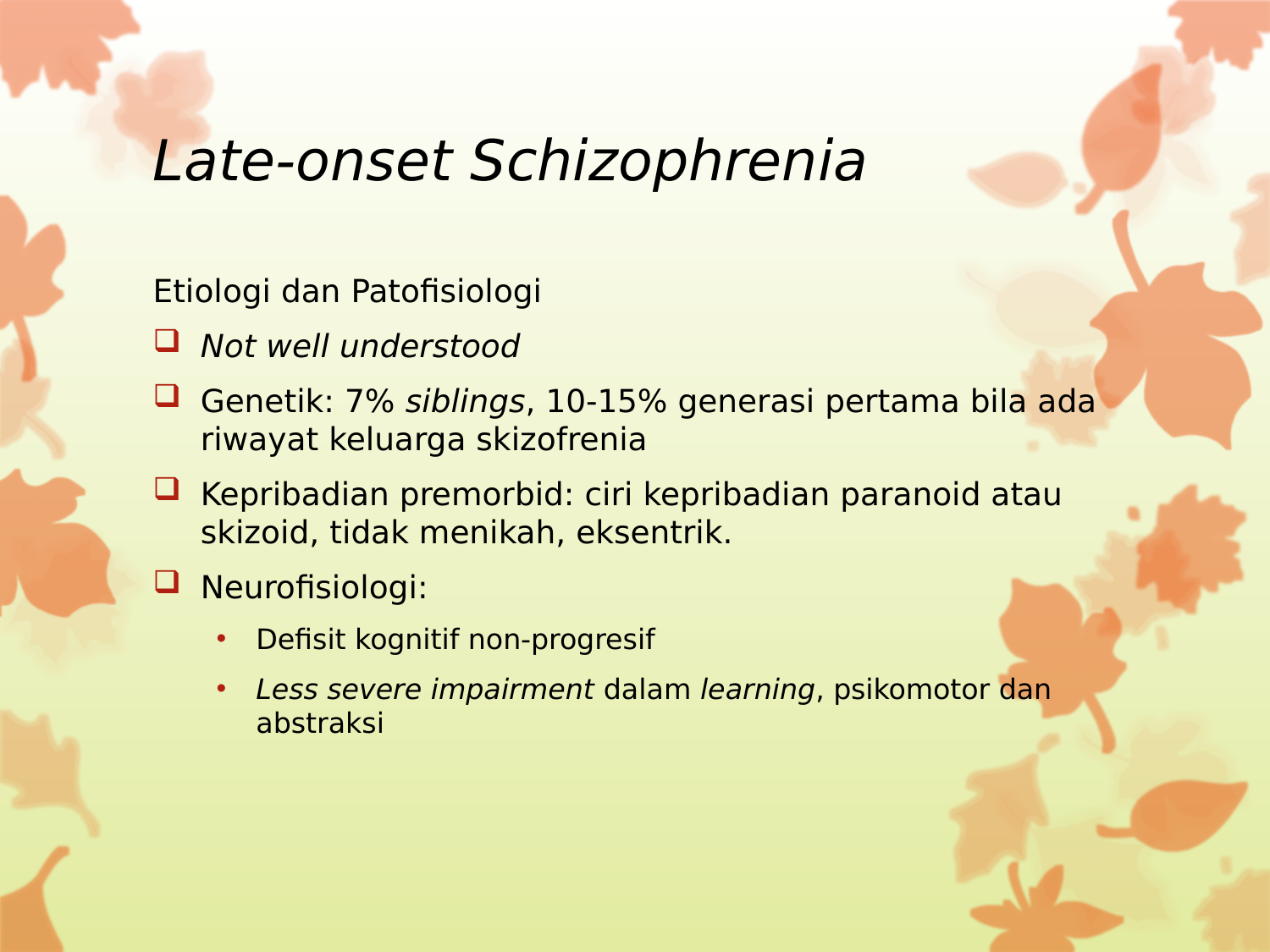

# Late-onset Schizophrenia

Etiologi dan Patofisiologi
Not well understood
Genetik: 7% siblings, 10-15% generasi pertama bila ada riwayat keluarga skizofrenia
Kepribadian premorbid: ciri kepribadian paranoid atau skizoid, tidak menikah, eksentrik.
Neurofisiologi:
Defisit kognitif non-progresif
Less severe impairment dalam learning, psikomotor dan abstraksi